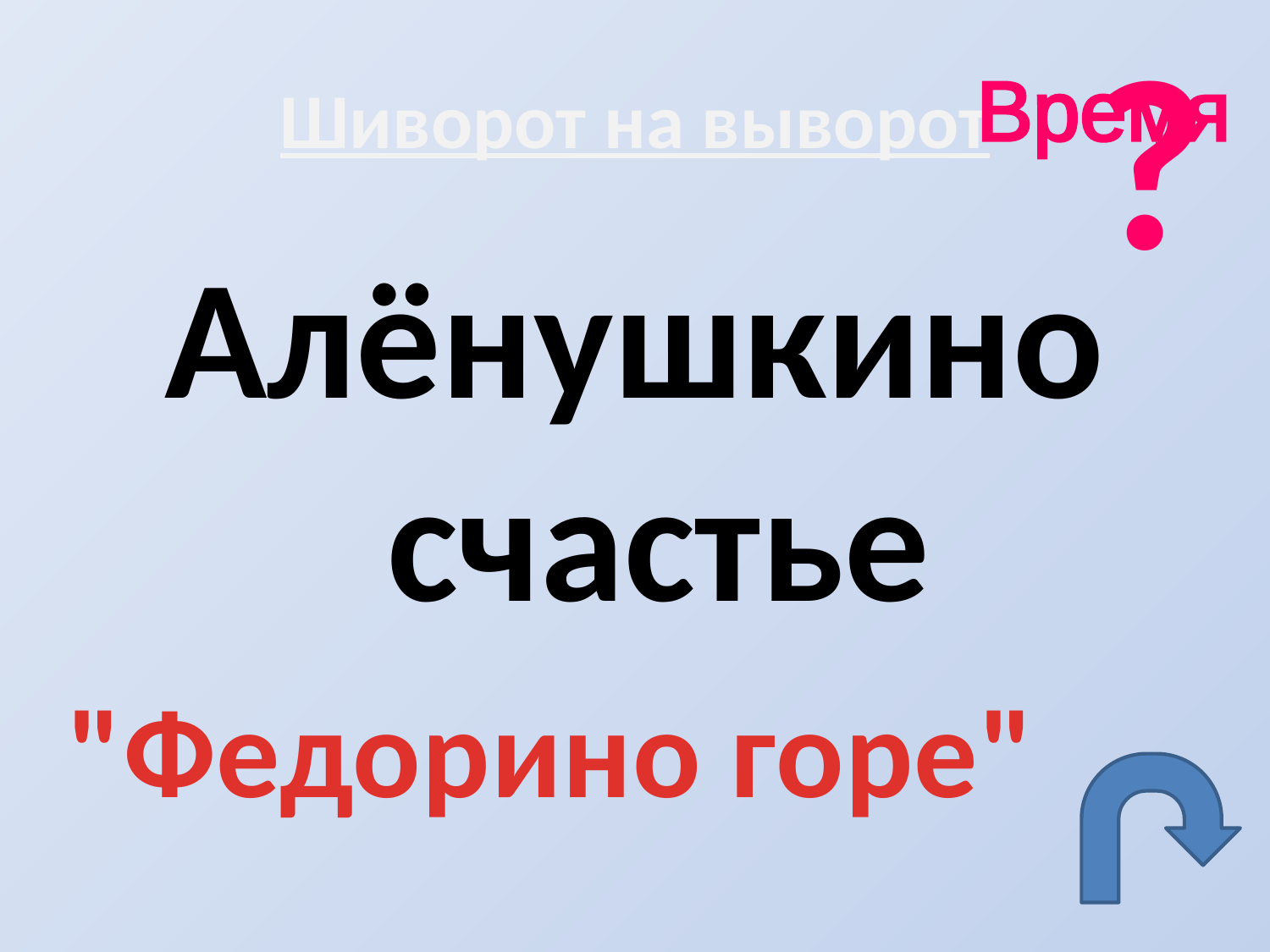

?
# Шиворот на выворот
Время
Алёнушкино счастье
"Федорино горе"